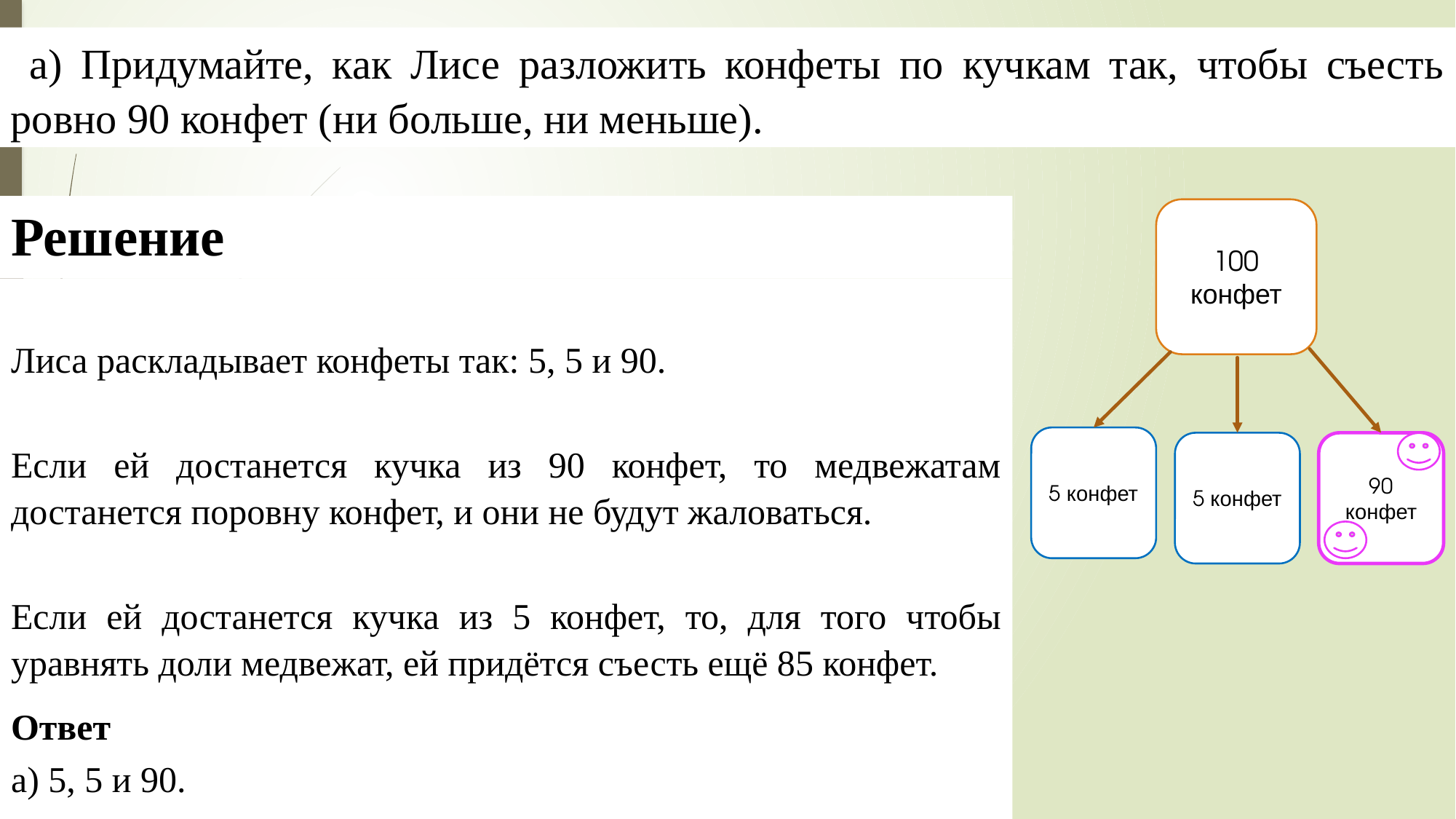

а) Придумайте, как Лисе разложить конфеты по кучкам так, чтобы съесть ровно 90 конфет (ни больше, ни меньше).
# Решение
100 конфет

Лиса раскладывает конфеты так: 5, 5 и 90.

Если ей достанется кучка из 90 конфет, то медвежатам достанется поровну конфет, и они не будут жаловаться.

Если ей достанется кучка из 5 конфет, то, для того чтобы уравнять доли медвежат, ей придётся съесть ещё 85 конфет.
Ответ
а) 5, 5 и 90.

5 конфет
5 конфет
90 конфет